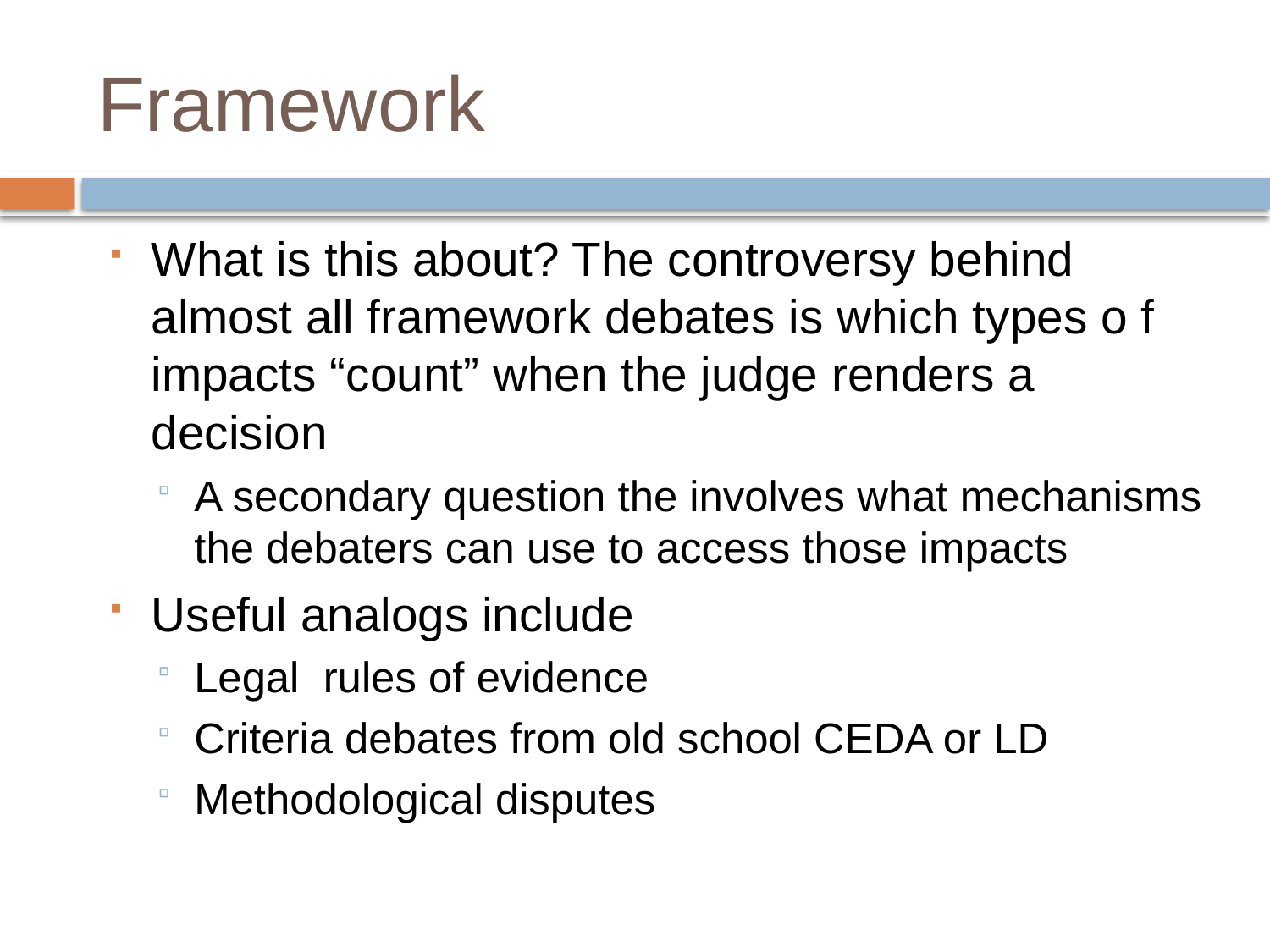

# Framework
What is this about? The controversy behind almost all framework debates is which types o f impacts “count” when the judge renders a decision
A secondary question the involves what mechanisms the debaters can use to access those impacts
Useful analogs include
Legal  rules of evidence
Criteria debates from old school CEDA or LD
Methodological disputes